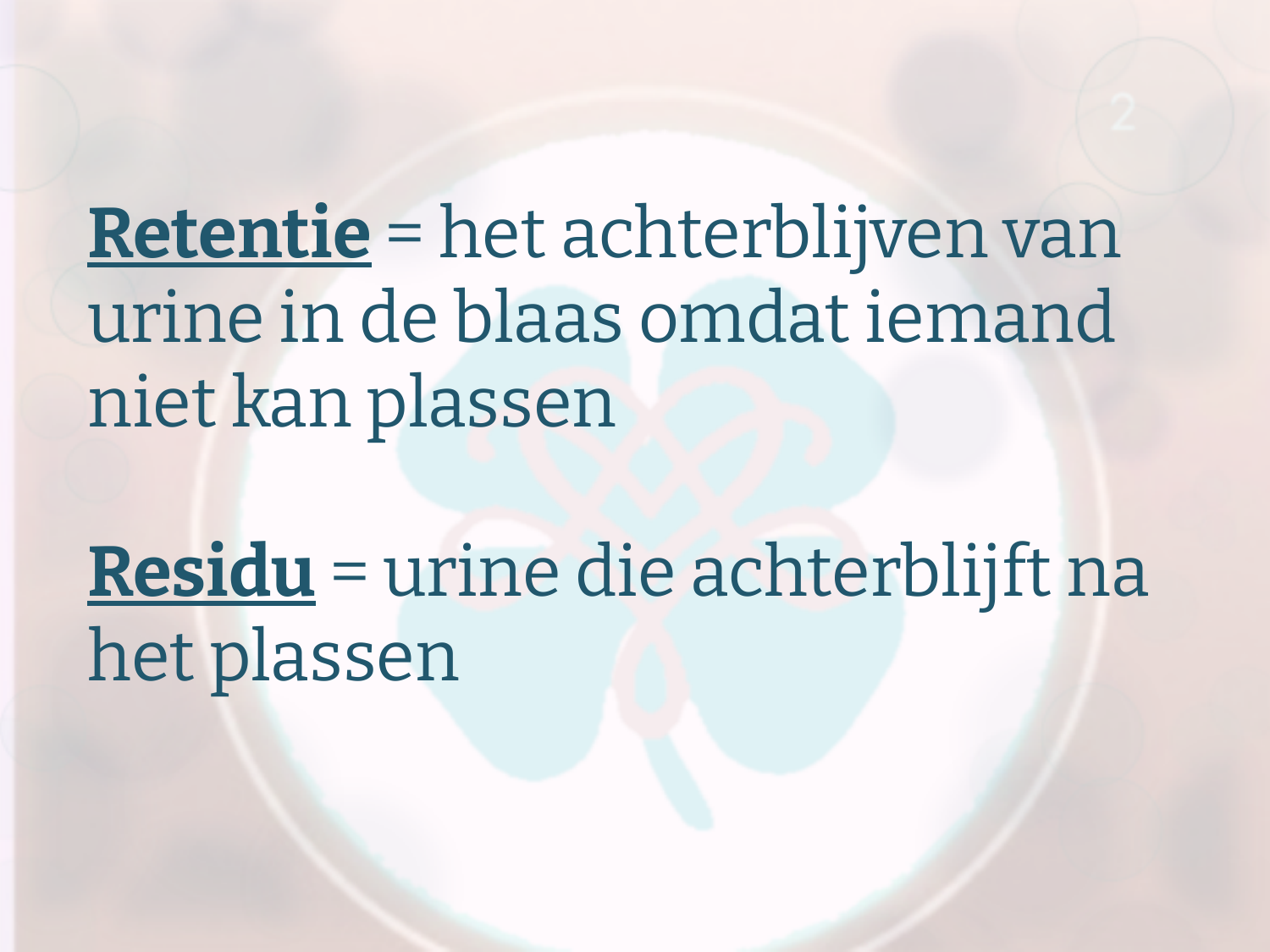

Retentie = het achterblijven van urine in de blaas omdat iemand niet kan plassen

Residu = urine die achterblijft na het plassen